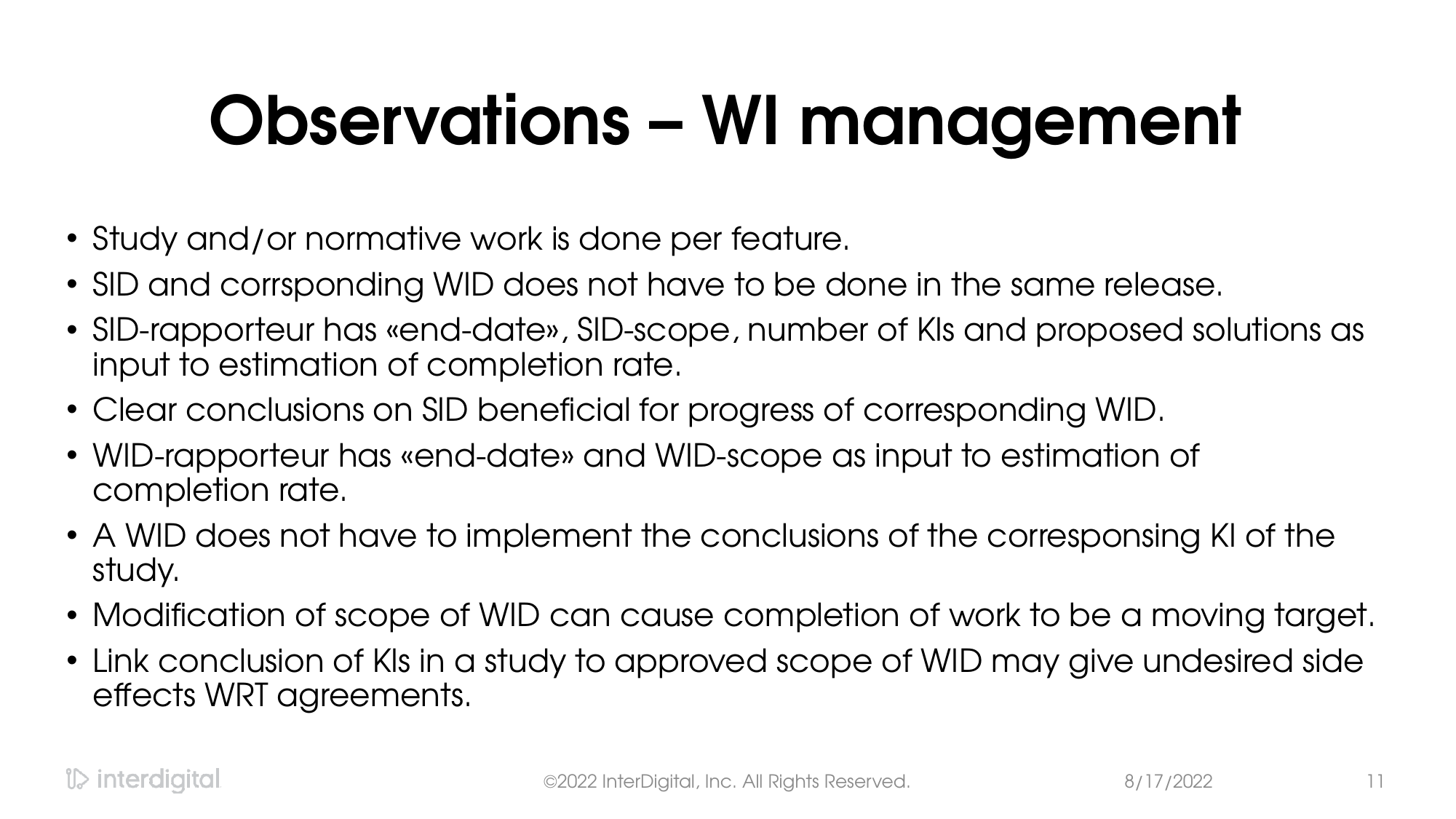

# Observations – WI management
Study and/or normative work is done per feature.
SID and corrsponding WID does not have to be done in the same release.
SID-rapporteur has «end-date», SID-scope, number of KIs and proposed solutions as input to estimation of completion rate.
Clear conclusions on SID beneficial for progress of corresponding WID.
WID-rapporteur has «end-date» and WID-scope as input to estimation of completion rate.
A WID does not have to implement the conclusions of the corresponsing KI of the study.
Modification of scope of WID can cause completion of work to be a moving target.
Link conclusion of KIs in a study to approved scope of WID may give undesired side effects WRT agreements.
©2022 InterDigital, Inc. All Rights Reserved.
8/17/2022
11